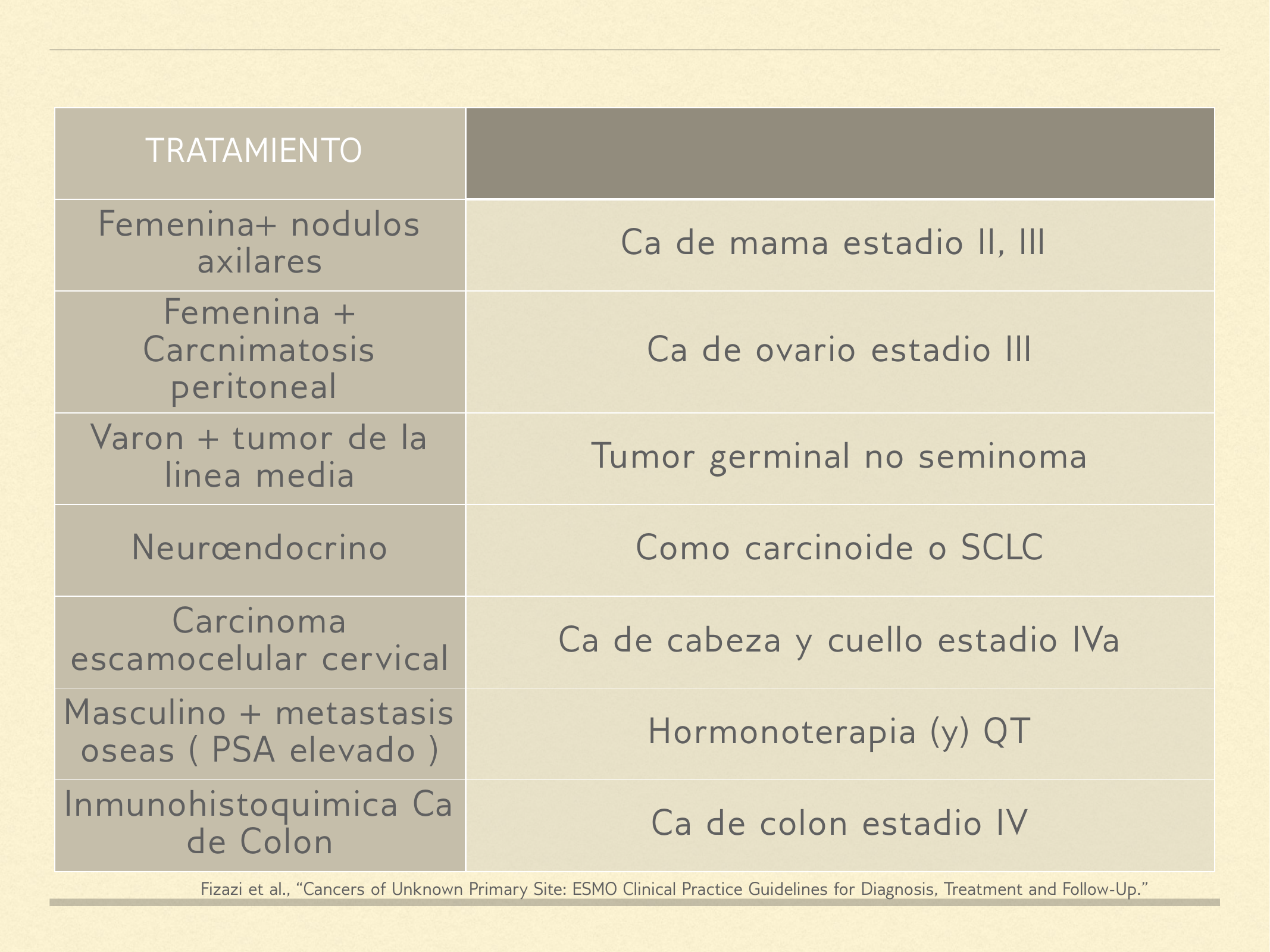

| Tratamiento |  |
| --- | --- |
| Femenina+ nodulos axilares | Ca de mama estadio II, III |
| Femenina + Carcnimatosis peritoneal | Ca de ovario estadio III |
| Varon + tumor de la linea media | Tumor germinal no seminoma |
| Neuroendocrino | Como carcinoide o SCLC |
| Carcinoma escamocelular cervical | Ca de cabeza y cuello estadio IVa |
| Masculino + metastasis oseas ( PSA elevado ) | Hormonoterapia (y) QT |
| Inmunohistoquimica Ca de Colon | Ca de colon estadio IV |
Fizazi et al., “Cancers of Unknown Primary Site: ESMO Clinical Practice Guidelines for Diagnosis, Treatment and Follow-Up.”